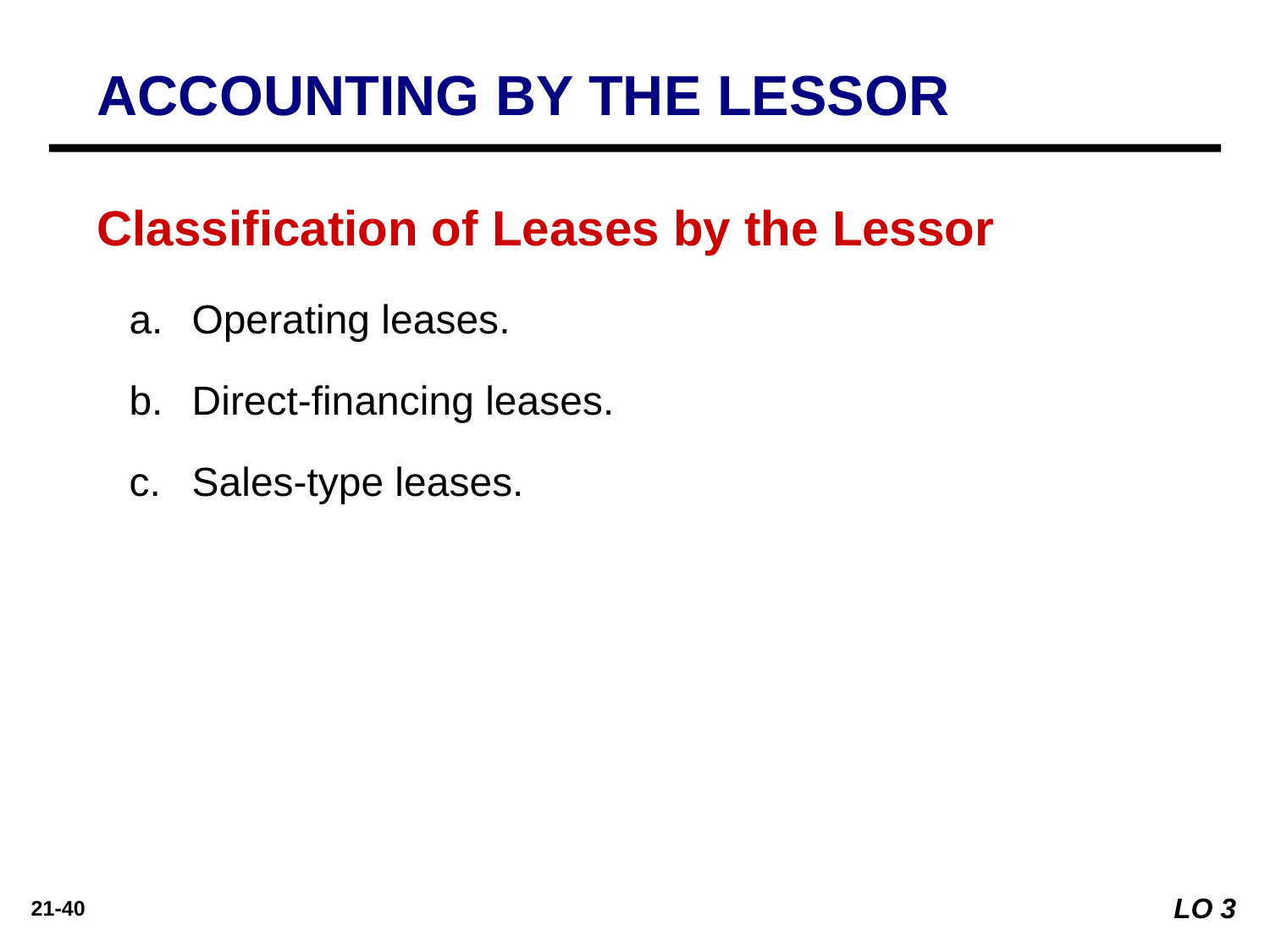

ACCOUNTING BY THE LESSOR

Classification of Leases by the Lessor
Operating leases.
Direct-financing leases.
Sales-type leases.
LO 3